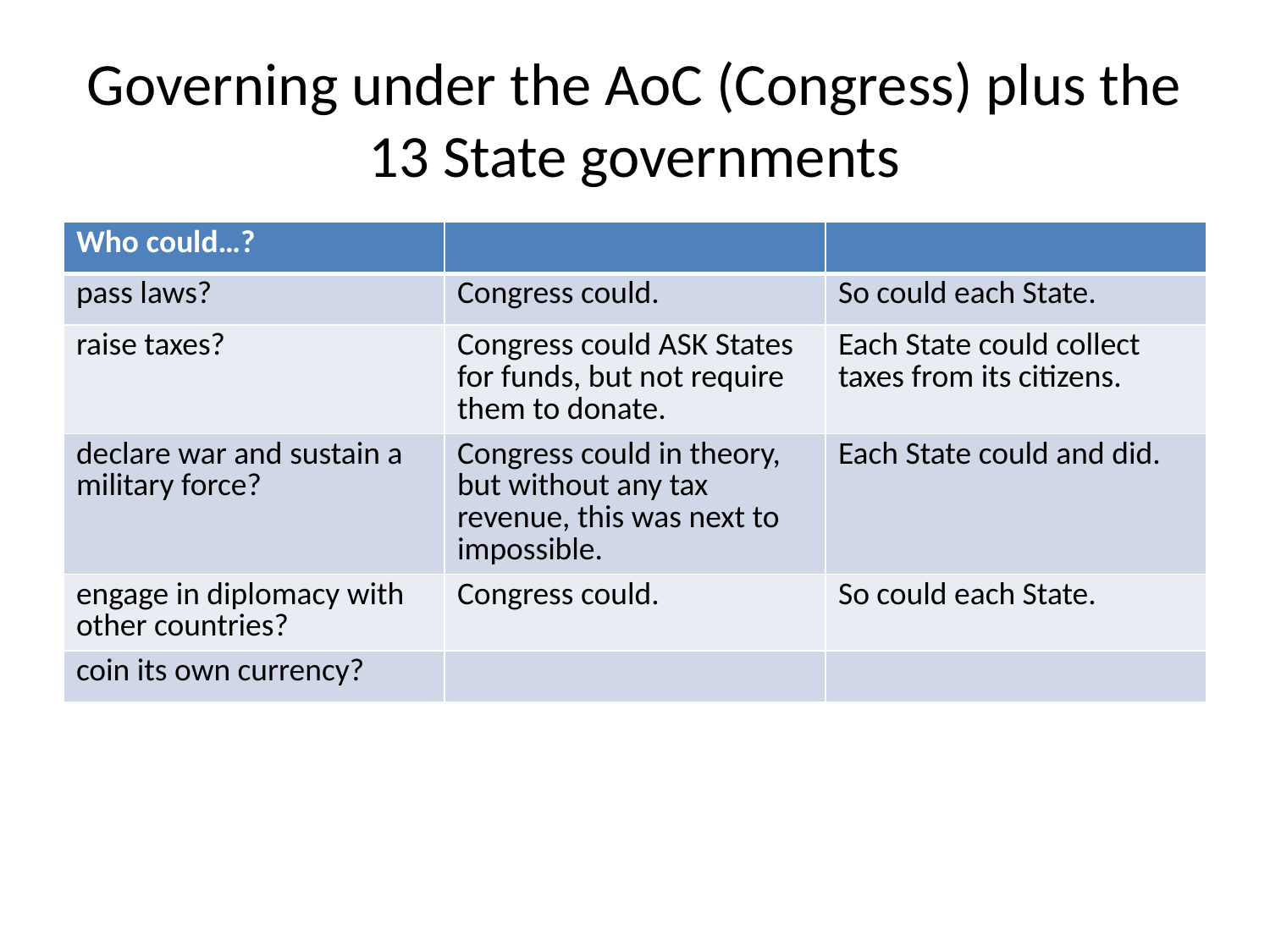

# Governing under the AoC (Congress) plus the 13 State governments
| Who could…? |  |  |
| --- | --- | --- |
| pass laws? | Congress could. | So could each State. |
| raise taxes? | Congress could ASK States for funds, but not require them to donate. | Each State could collect taxes from its citizens. |
| declare war and sustain a military force? | Congress could in theory, but without any tax revenue, this was next to impossible. | Each State could and did. |
| engage in diplomacy with other countries? | Congress could. | So could each State. |
| coin its own currency? |  |  |